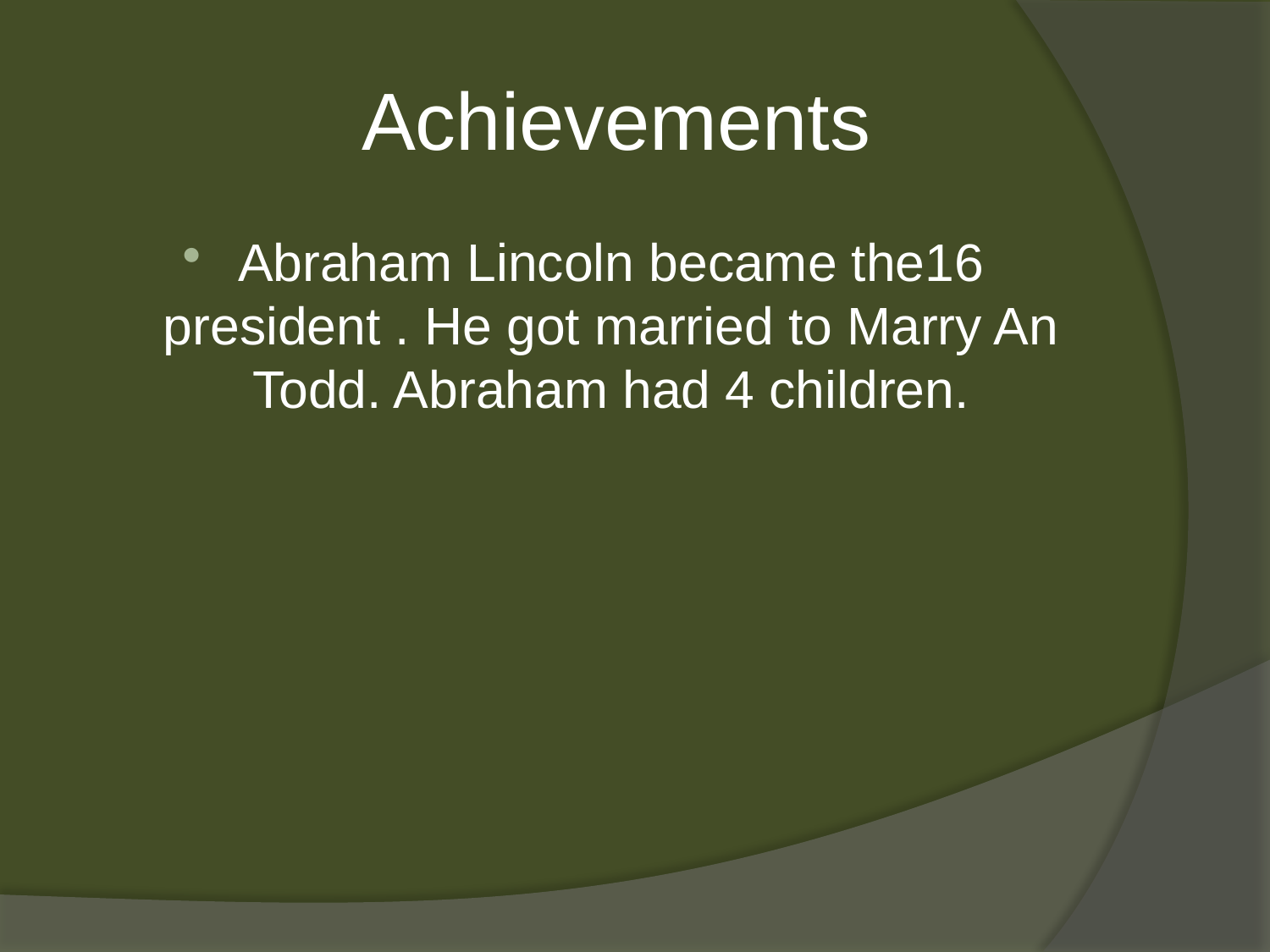

# Achievements
Abraham Lincoln became the16 president . He got married to Marry An Todd. Abraham had 4 children.